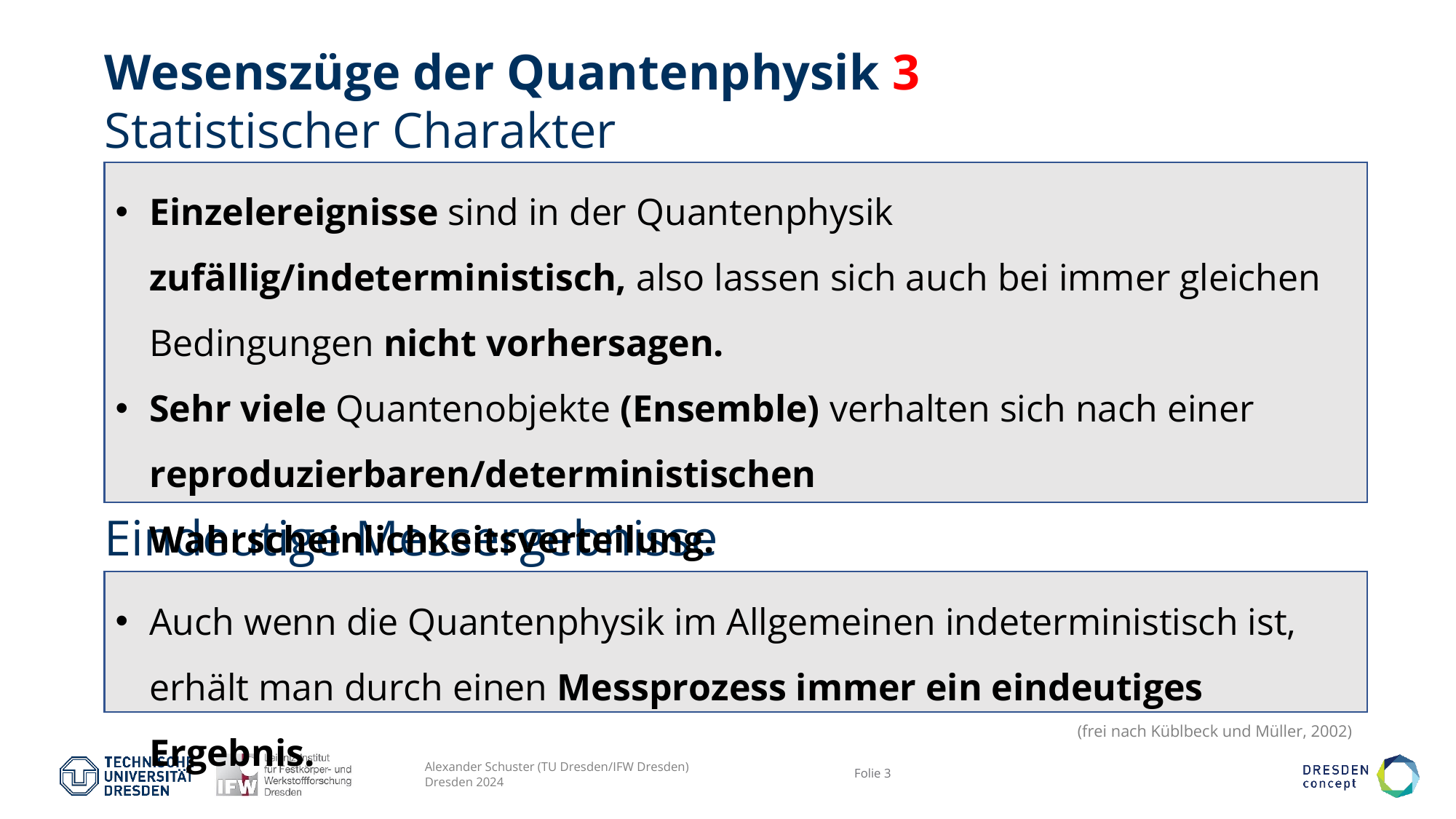

# Wesenszüge der Quantenphysik 3 Statistischer Charakter Eindeutige Messergebnisse
Einzelereignisse sind in der Quantenphysik zufällig/indeterministisch, also lassen sich auch bei immer gleichen Bedingungen nicht vorhersagen.
Sehr viele Quantenobjekte (Ensemble) verhalten sich nach einer reproduzierbaren/deterministischen Wahrscheinlichkeitsverteilung.

Auch wenn die Quantenphysik im Allgemeinen indeterministisch ist, erhält man durch einen Messprozess immer ein eindeutiges Ergebnis.

(frei nach Küblbeck und Müller, 2002)